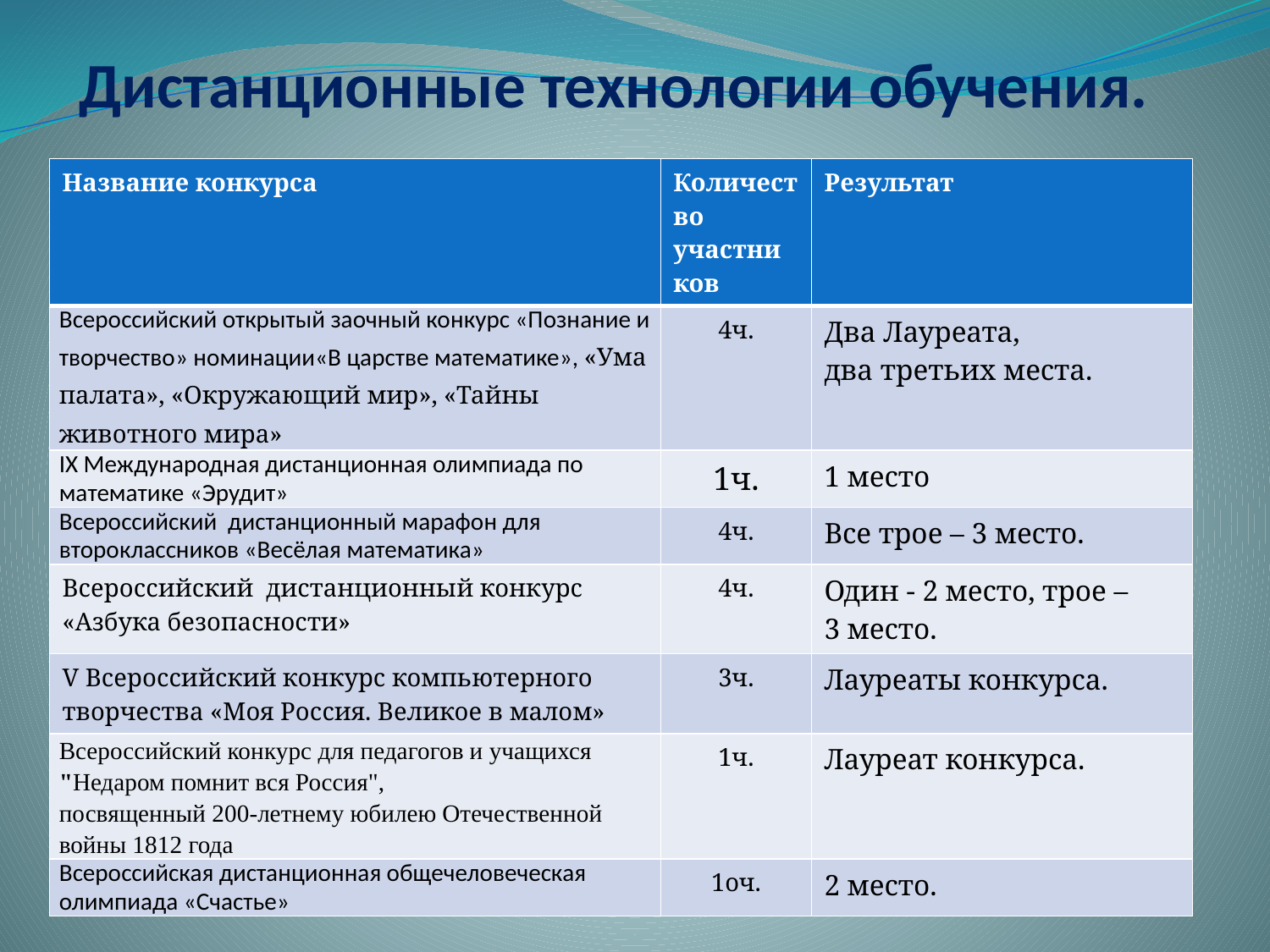

# Дистанционные технологии обучения.
| Название конкурса | Количество участни ков | Результат |
| --- | --- | --- |
| Всероссийский открытый заочный конкурс «Познание и творчество» номинации«В царстве математике», «Ума палата», «Окружающий мир», «Тайны животного мира» | 4ч. | Два Лауреата, два третьих места. |
| IX Международная дистанционная олимпиада по математике «Эрудит» | 1ч. | 1 место |
| Всероссийский дистанционный марафон для второклассников «Весёлая математика» | 4ч. | Все трое – 3 место. |
| Всероссийский дистанционный конкурс «Азбука безопасности» | 4ч. | Один - 2 место, трое – 3 место. |
| V Всероссийский конкурс компьютерного творчества «Моя Россия. Великое в малом» | 3ч. | Лауреаты конкурса. |
| Всероссийский конкурс для педагогов и учащихся "Недаром помнит вся Россия", посвященный 200-летнему юбилею Отечественной войны 1812 года | 1ч. | Лауреат конкурса. |
| Всероссийская дистанционная общечеловеческая олимпиада «Счастье» | 1оч. | 2 место. |